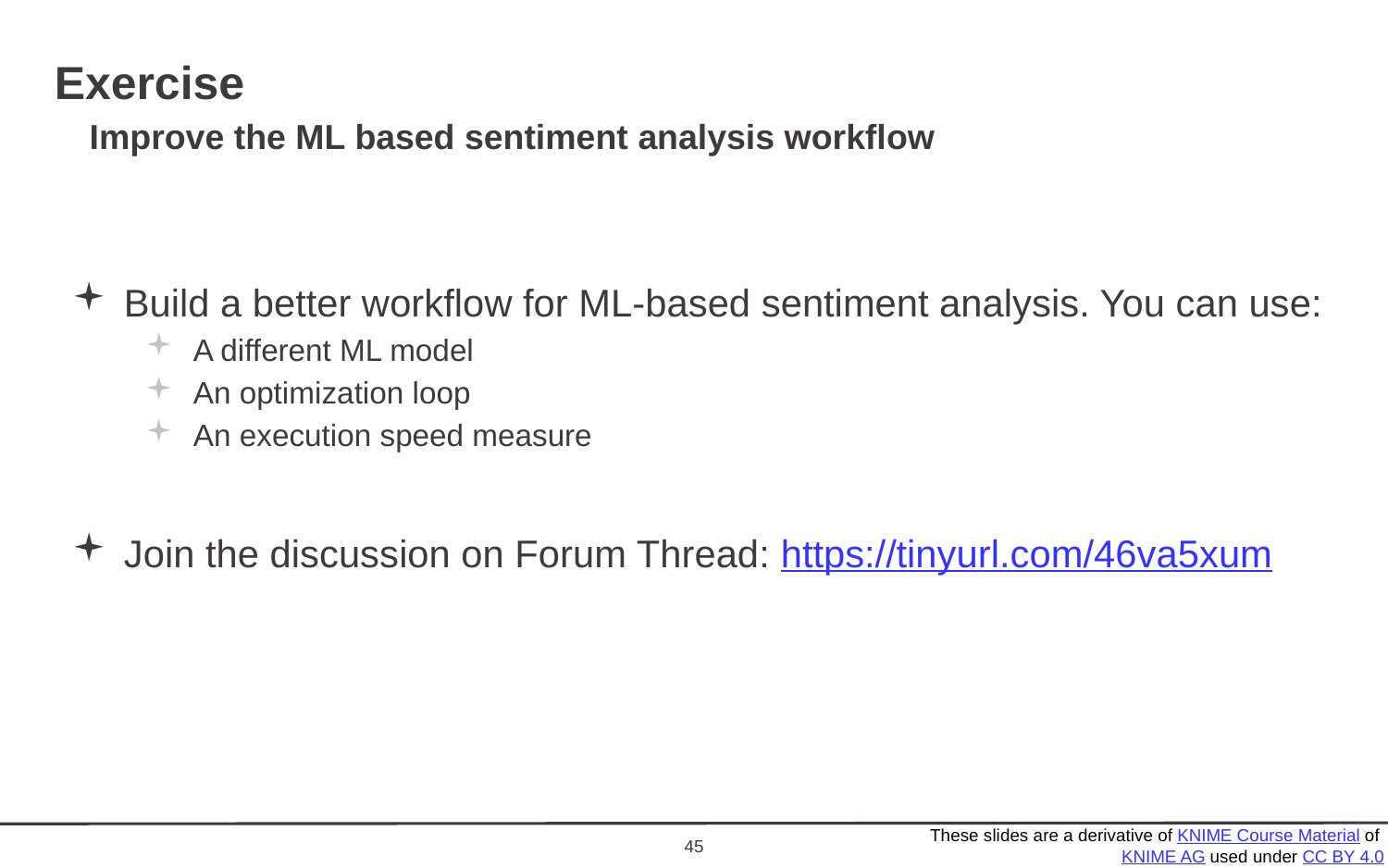

# Exercise
Improve the ML based sentiment analysis workflow

Build a better workflow for ML-based sentiment analysis. You can use:
A different ML model
An optimization loop
An execution speed measure

Join the discussion on Forum Thread: https://tinyurl.com/46va5xum
45